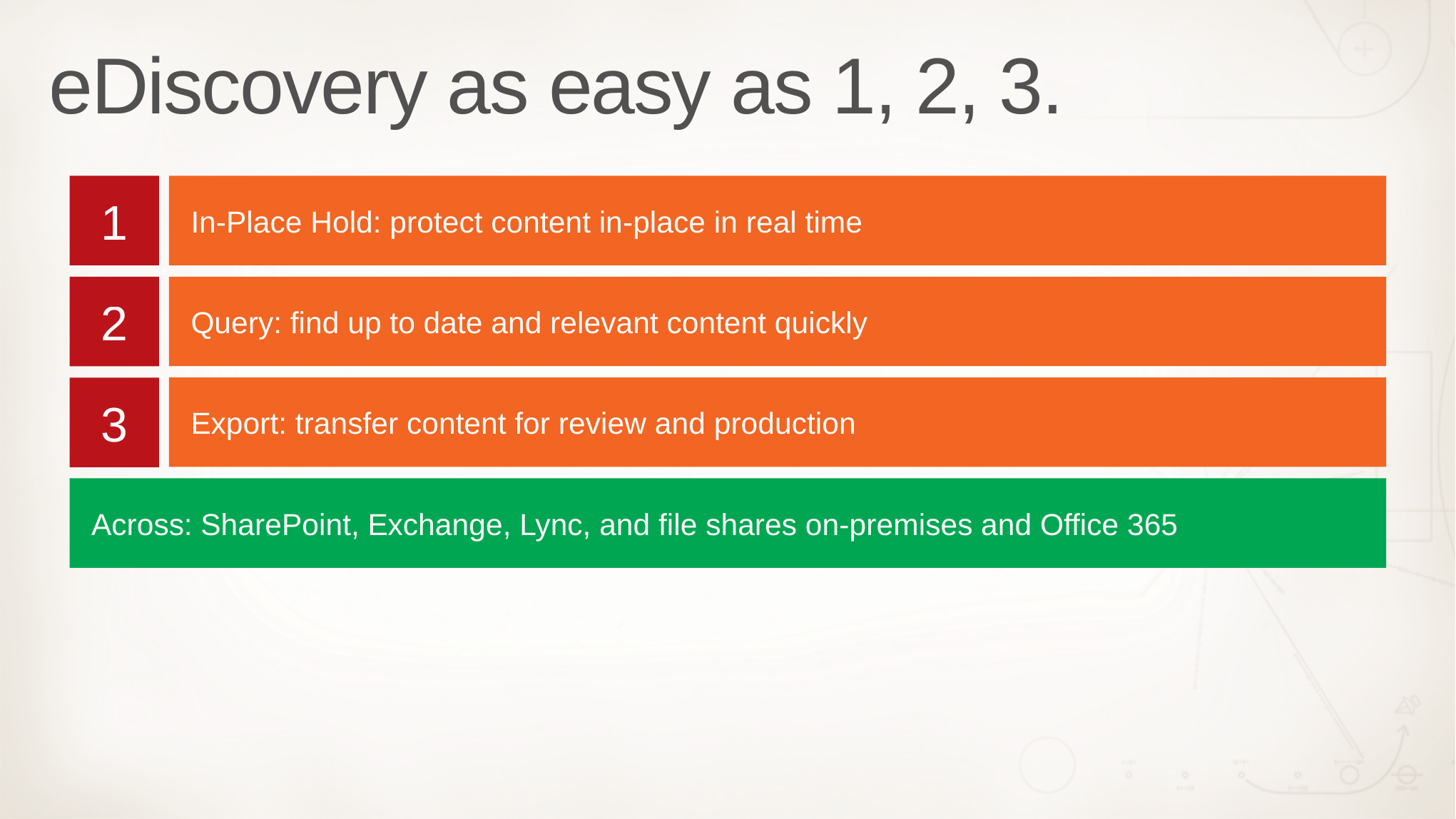

# eDiscovery as easy as 1, 2, 3.
In-Place Hold: protect content in-place in real time
1
Query: find up to date and relevant content quickly
2
Export: transfer content for review and production
3
Across: SharePoint, Exchange, Lync, and file shares on-premises and Office 365